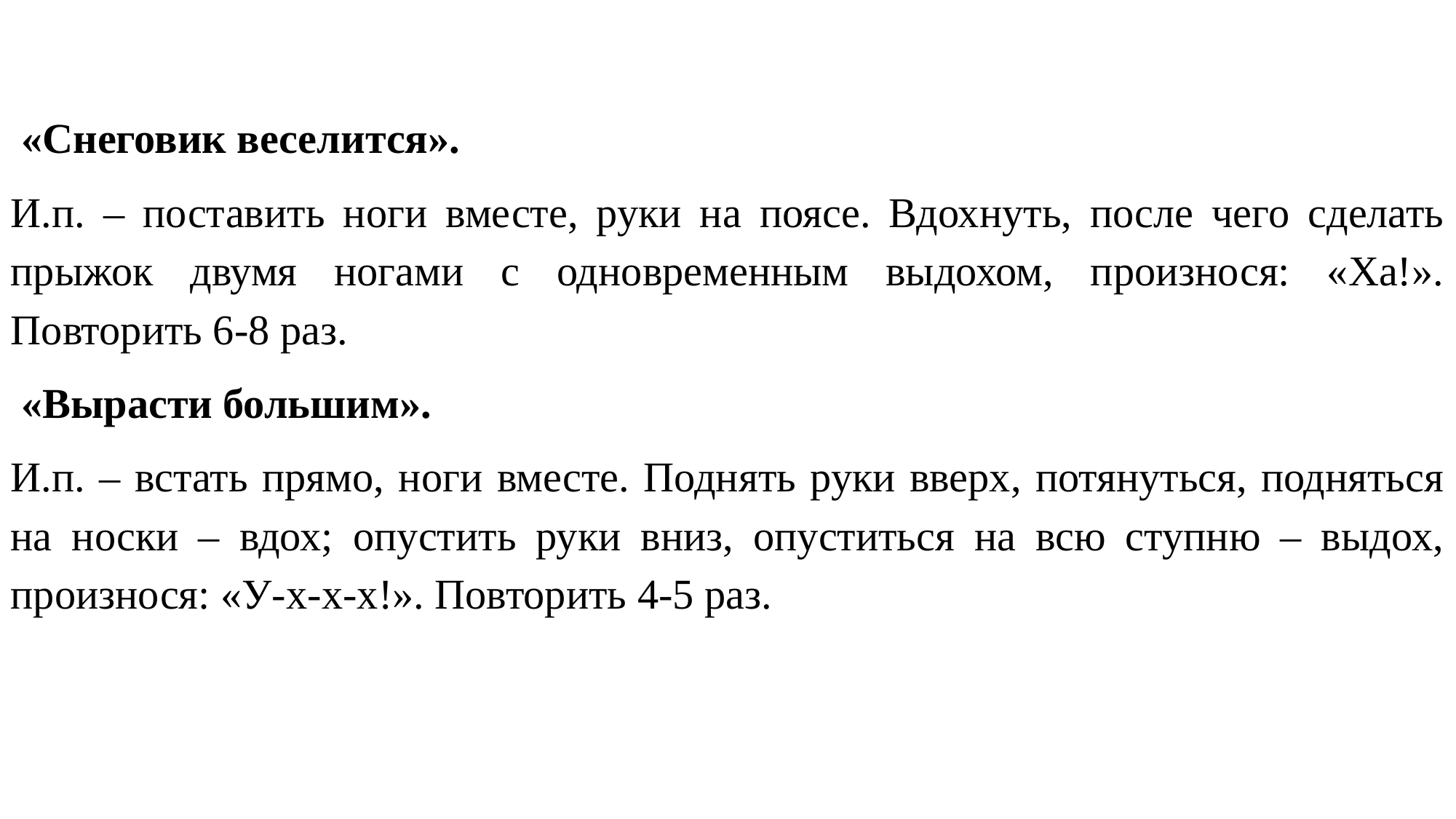

«Снеговик веселится».
И.п. – поставить ноги вместе, руки на поясе. Вдохнуть, после чего сделать прыжок двумя ногами с одновременным выдохом, произнося: «Ха!». Повторить 6-8 раз.
 «Вырасти большим».
И.п. – встать прямо, ноги вместе. Поднять руки вверх, потянуться, подняться на носки – вдох; опустить руки вниз, опуститься на всю ступню – выдох, произнося: «У-х-х-х!». Повторить 4-5 раз.